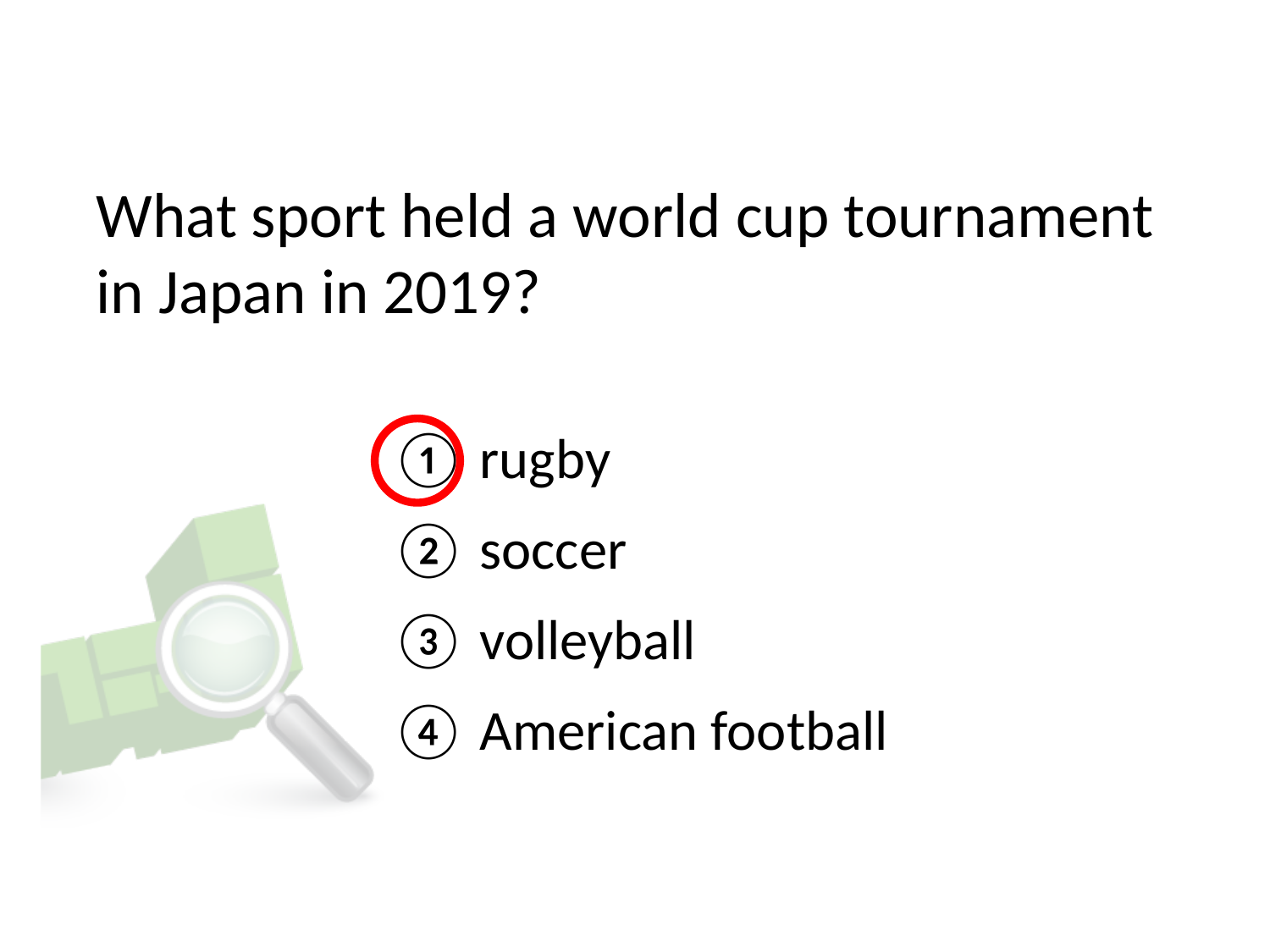

# What sport held a world cup tournament in Japan in 2019?
① rugby
② soccer
③ volleyball
④ American football